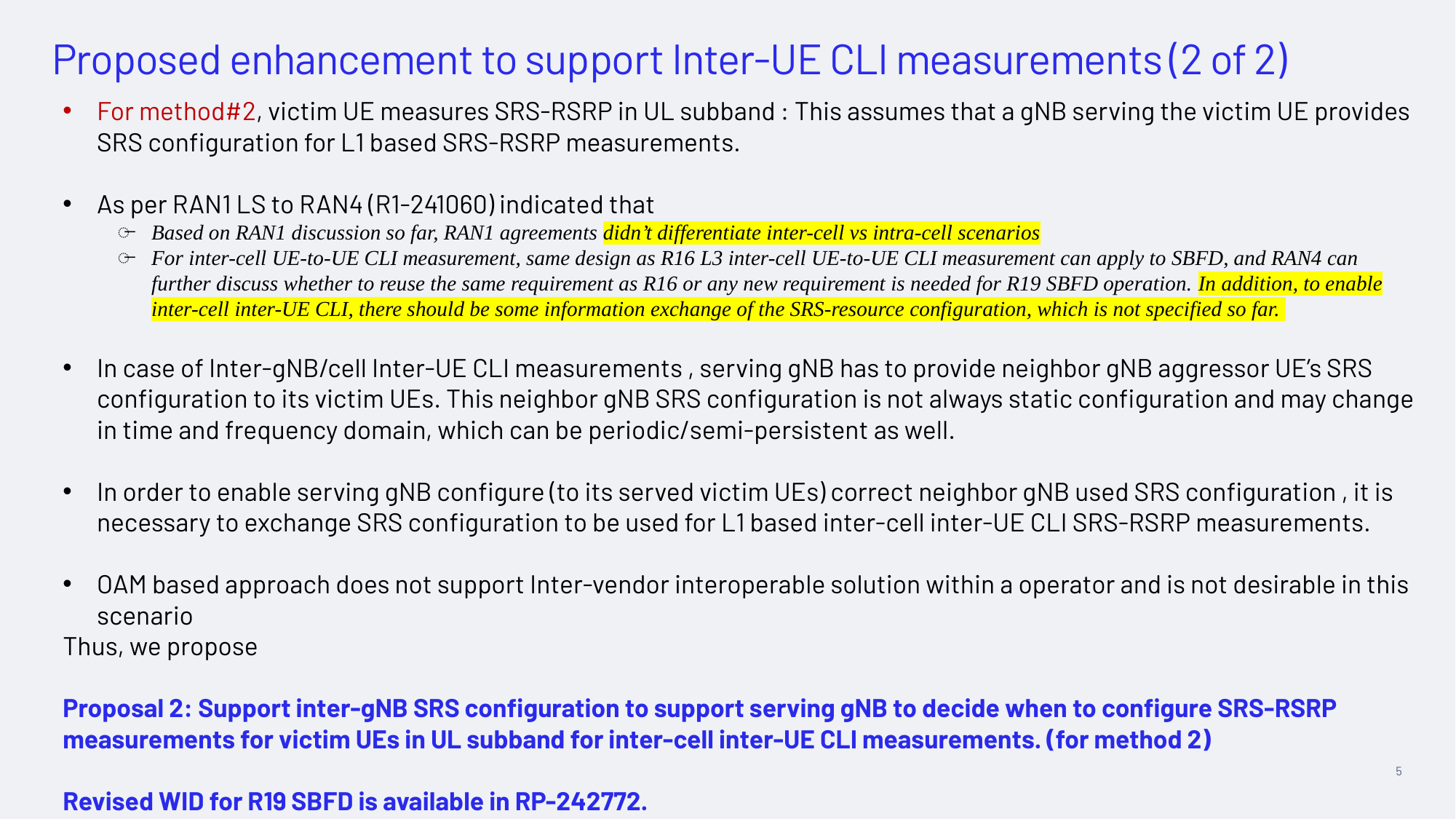

Proposed enhancement to support Inter-UE CLI measurements (2 of 2)
For method#2, victim UE measures SRS-RSRP in UL subband : This assumes that a gNB serving the victim UE provides SRS configuration for L1 based SRS-RSRP measurements.

As per RAN1 LS to RAN4 (R1-241060) indicated that
Based on RAN1 discussion so far, RAN1 agreements didn’t differentiate inter-cell vs intra-cell scenarios
For inter-cell UE-to-UE CLI measurement, same design as R16 L3 inter-cell UE-to-UE CLI measurement can apply to SBFD, and RAN4 can further discuss whether to reuse the same requirement as R16 or any new requirement is needed for R19 SBFD operation. In addition, to enable inter-cell inter-UE CLI, there should be some information exchange of the SRS-resource configuration, which is not specified so far.

In case of Inter-gNB/cell Inter-UE CLI measurements , serving gNB has to provide neighbor gNB aggressor UE’s SRS configuration to its victim UEs. This neighbor gNB SRS configuration is not always static configuration and may change in time and frequency domain, which can be periodic/semi-persistent as well.

In order to enable serving gNB configure (to its served victim UEs) correct neighbor gNB used SRS configuration , it is necessary to exchange SRS configuration to be used for L1 based inter-cell inter-UE CLI SRS-RSRP measurements.

OAM based approach does not support Inter-vendor interoperable solution within a operator and is not desirable in this scenario
Thus, we propose

Proposal 2: Support inter-gNB SRS configuration to support serving gNB to decide when to configure SRS-RSRP measurements for victim UEs in UL subband for inter-cell inter-UE CLI measurements. (for method 2)

Revised WID for R19 SBFD is available in RP-242772.